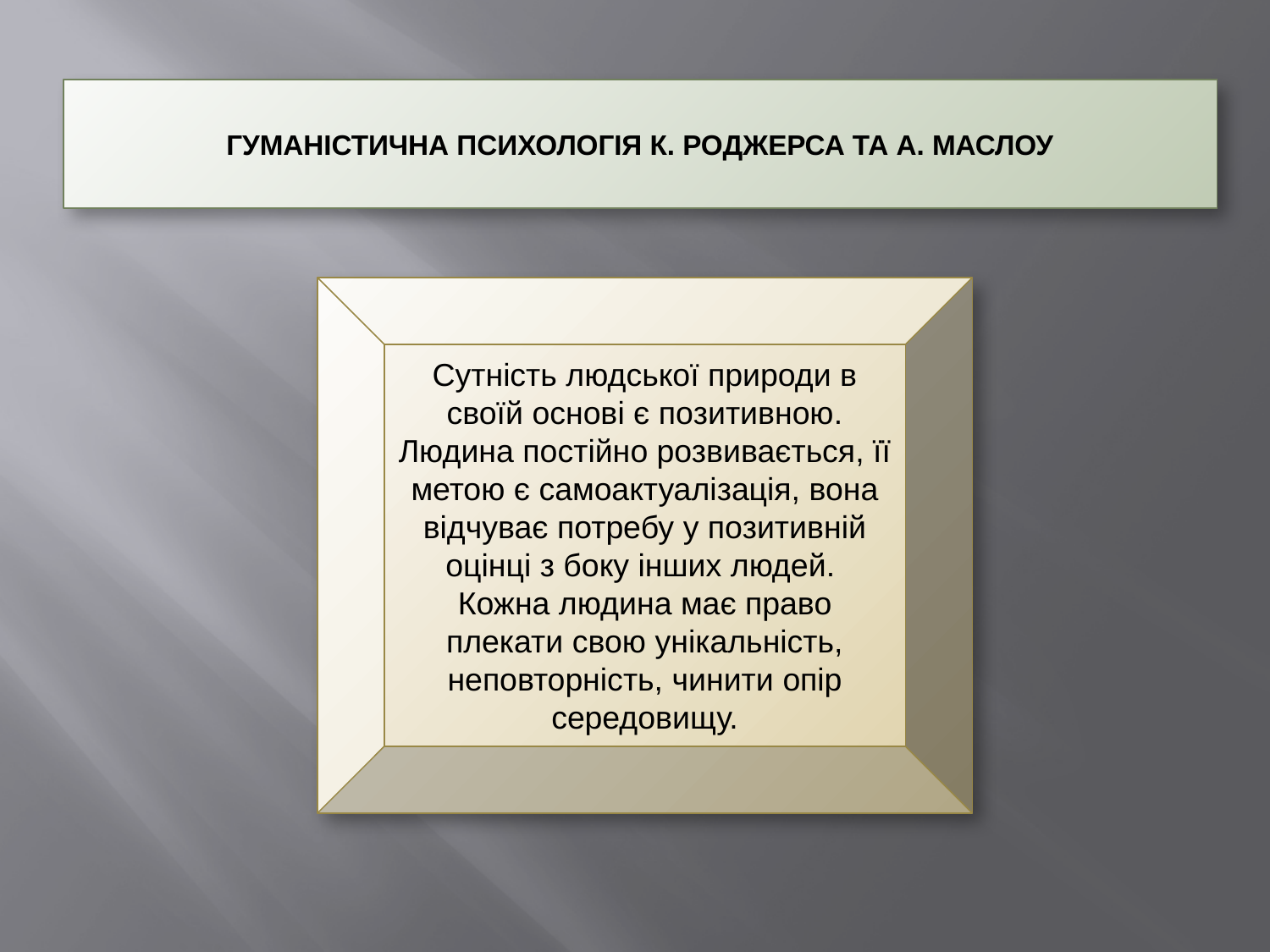

# Гуманістична психологія к. роджерса та а. маслоу

Сутність людської природи в своїй основі є позитивною. Людина постійно розвивається, її метою є самоактуалізація, вона відчуває потребу у позитивній оцінці з боку інших людей.
Кожна людина має право плекати свою унікальність, неповторність, чинити опір середовищу.